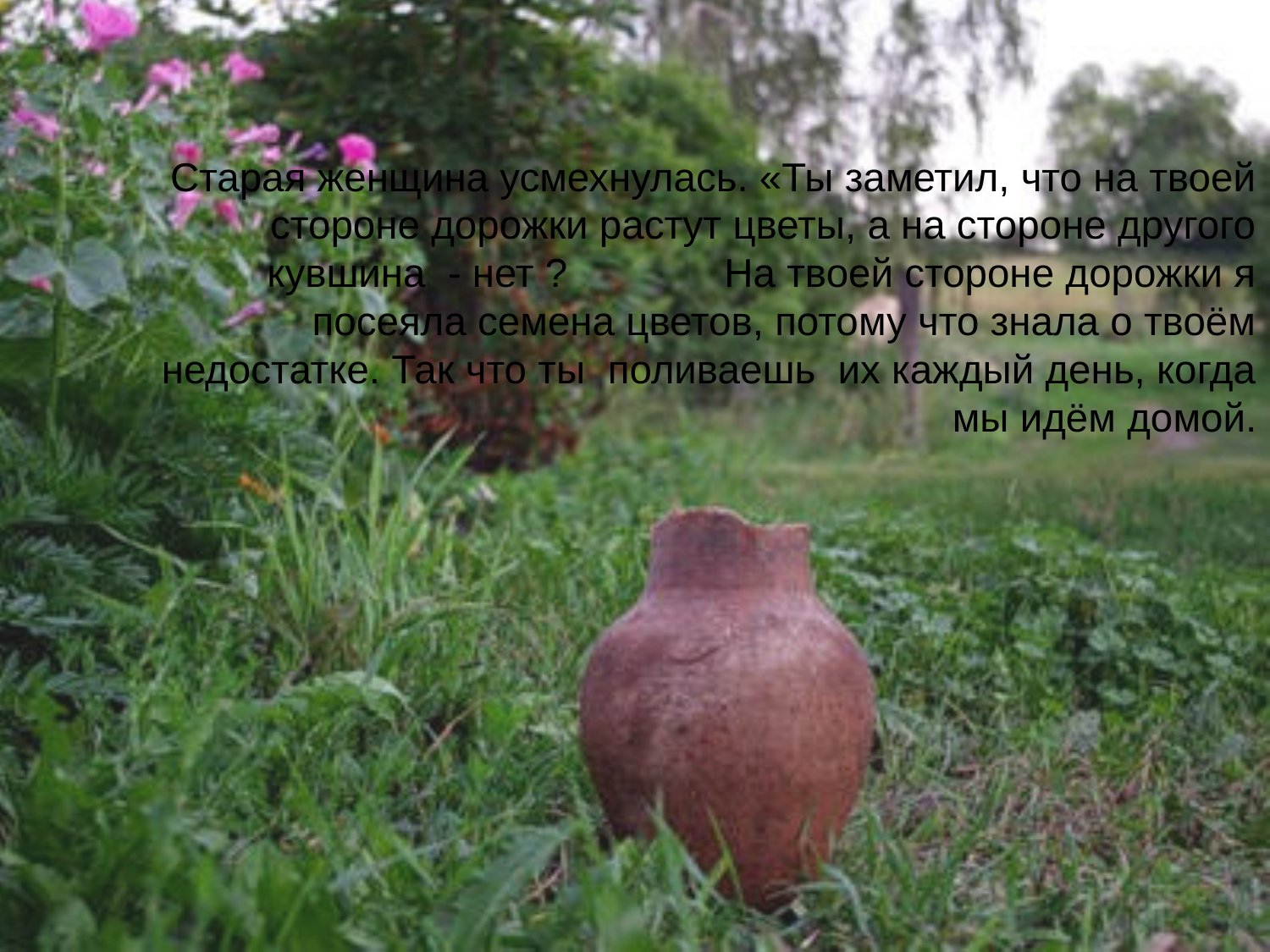

# Старая женщина усмехнулась. «Ты заметил, что на твоей стороне дорожки растут цветы, а на стороне другого кувшина  - нет ?              На твоей стороне дорожки я посеяла семена цветов, потому что знала о твоём недостатке. Так что ты  поливаешь  их каждый день, когда мы идём домой.